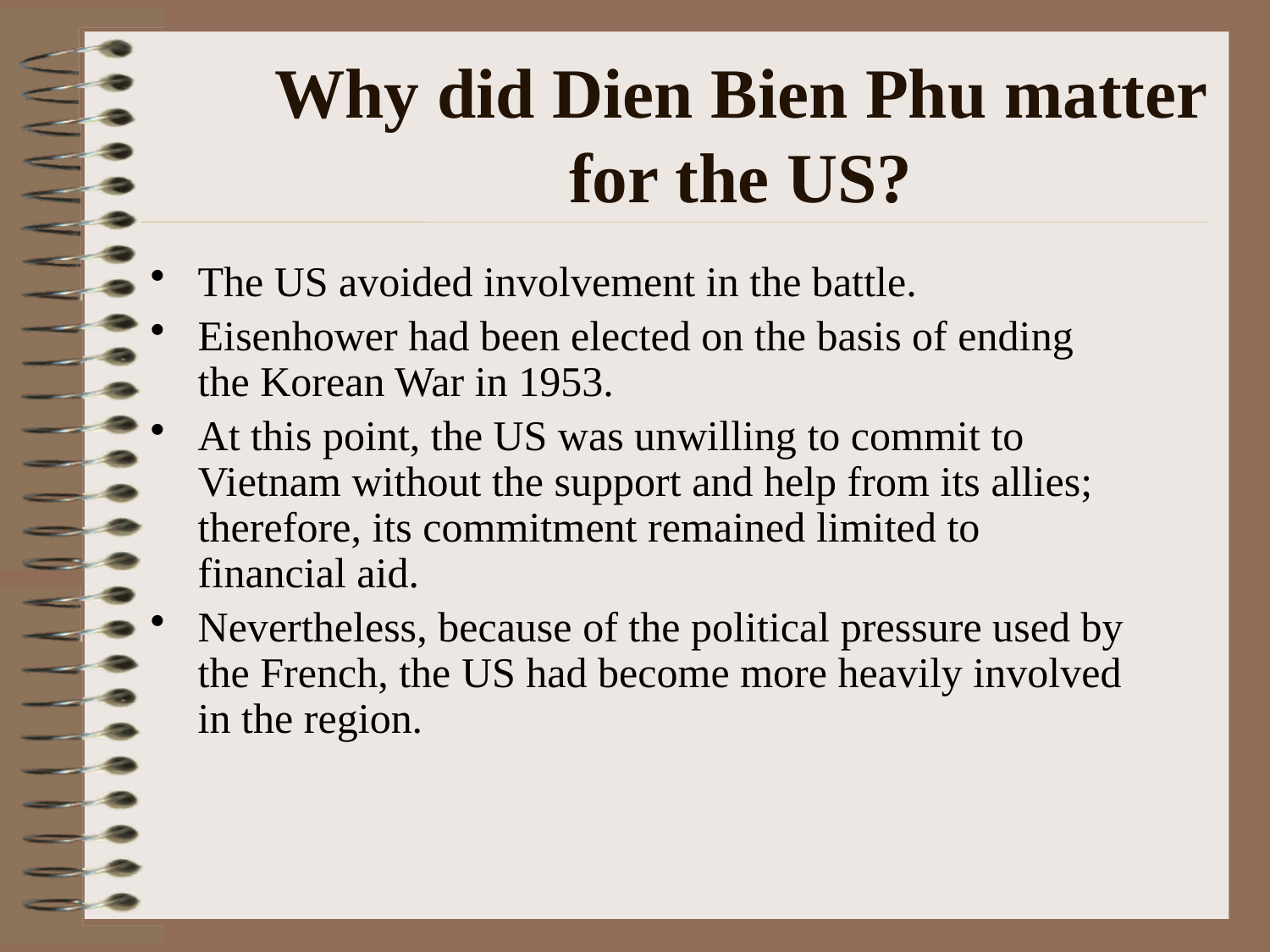

Why did Dien Bien Phu matter for the US?
The US avoided involvement in the battle.
Eisenhower had been elected on the basis of ending the Korean War in 1953.
At this point, the US was unwilling to commit to Vietnam without the support and help from its allies; therefore, its commitment remained limited to financial aid.
Nevertheless, because of the political pressure used by the French, the US had become more heavily involved in the region.